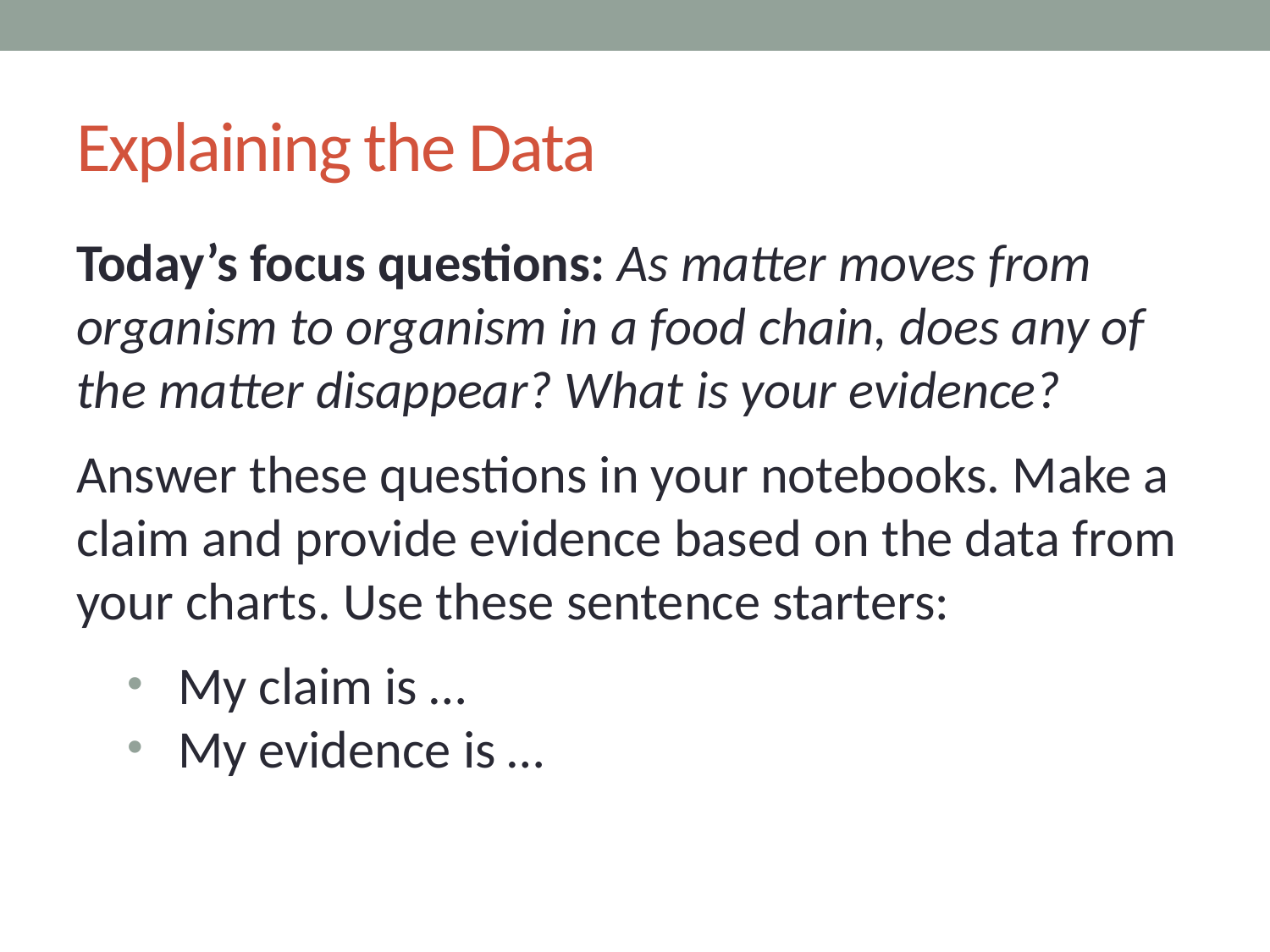

# Explaining the Data
Today’s focus questions: As matter moves from organism to organism in a food chain, does any of the matter disappear? What is your evidence?
Answer these questions in your notebooks. Make a claim and provide evidence based on the data from your charts. Use these sentence starters:
My claim is …
My evidence is …